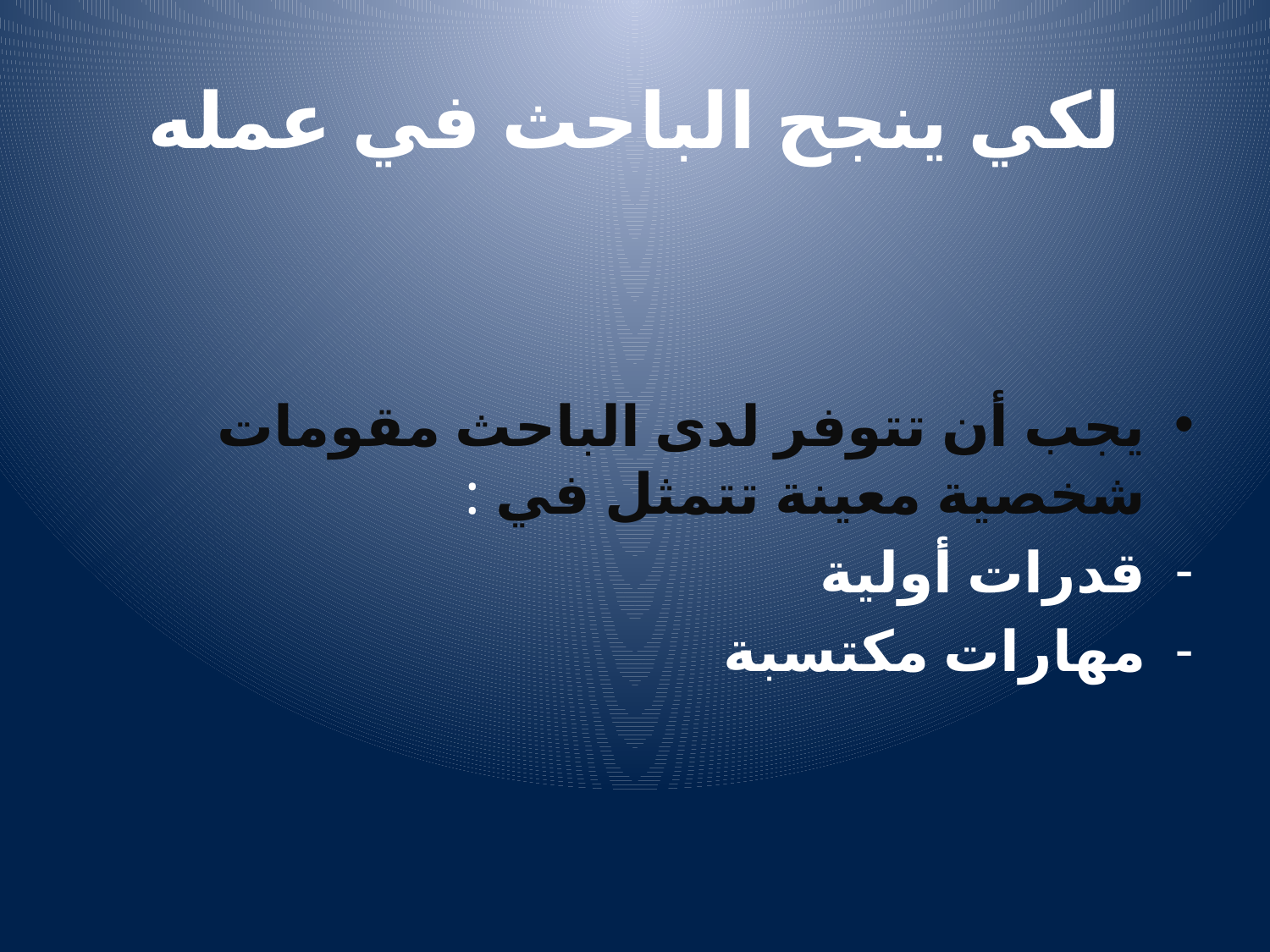

# لكي ينجح الباحث في عمله
يجب أن تتوفر لدى الباحث مقومات شخصية معينة تتمثل في :
قدرات أولية
مهارات مكتسبة